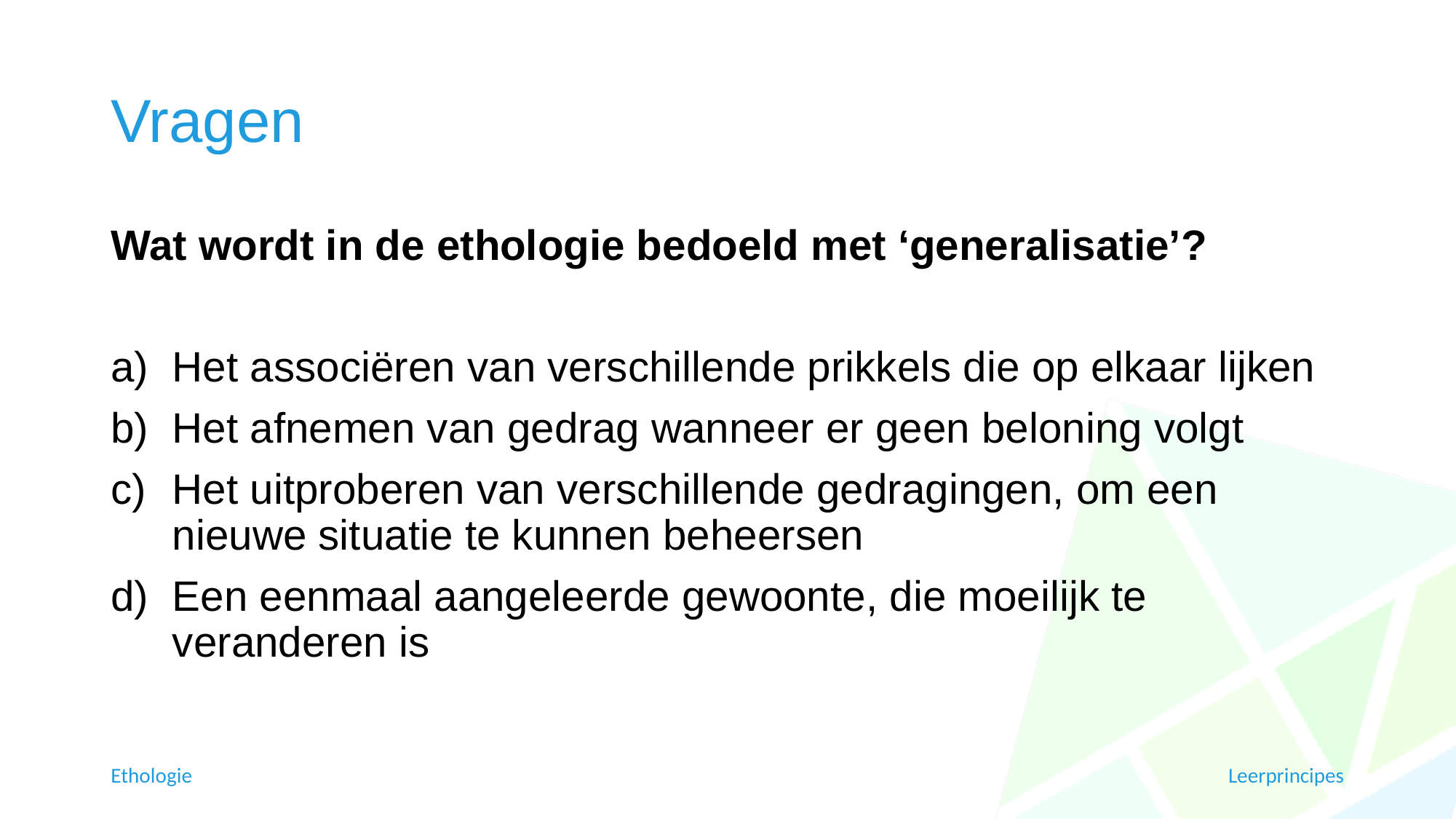

# Vragen
Wat wordt in de ethologie bedoeld met ‘generalisatie’?

Het associëren van verschillende prikkels die op elkaar lijken
Het afnemen van gedrag wanneer er geen beloning volgt
Het uitproberen van verschillende gedragingen, om een nieuwe situatie te kunnen beheersen
Een eenmaal aangeleerde gewoonte, die moeilijk te veranderen is
Ethologie
Leerprincipes